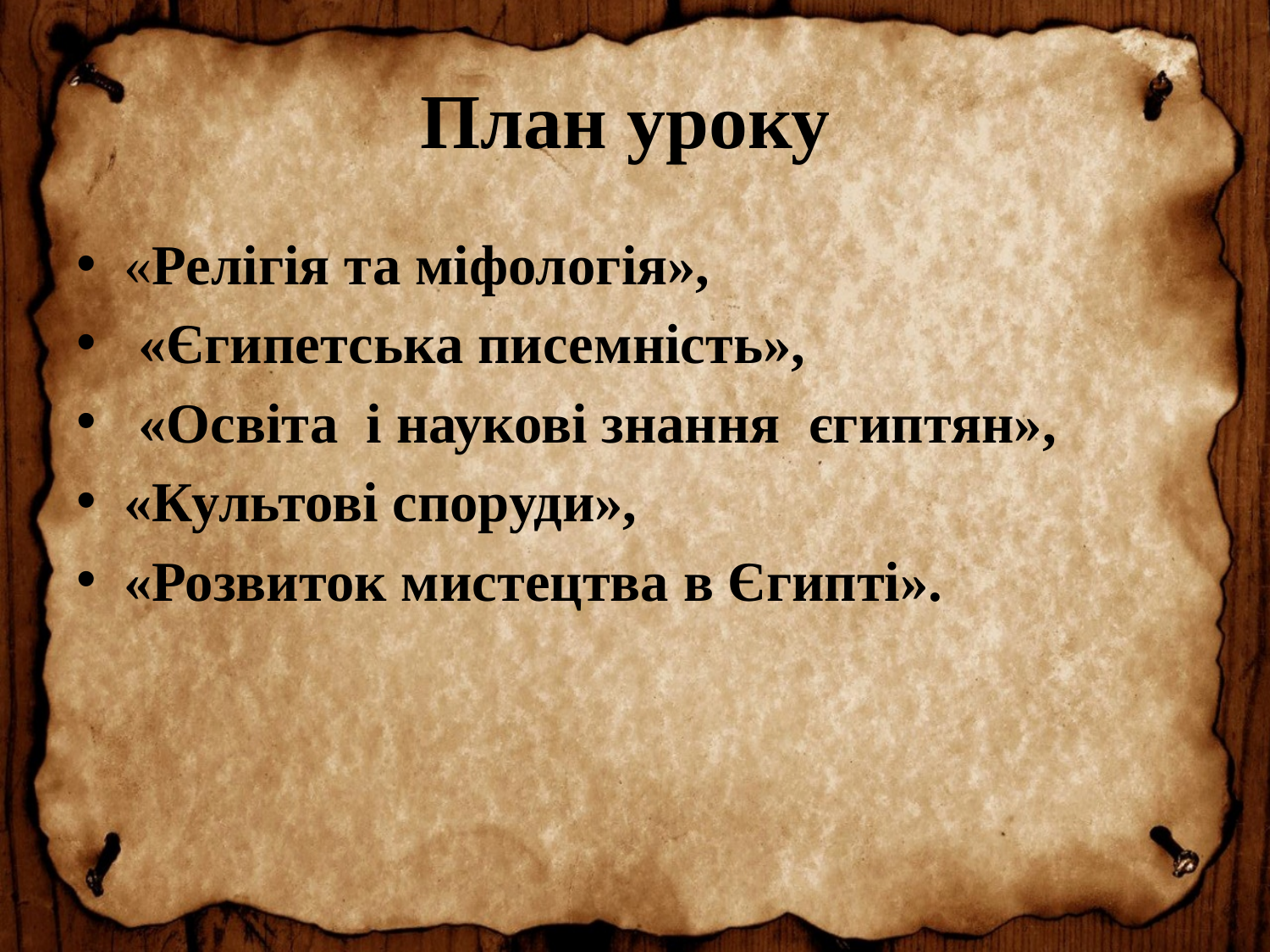

# План уроку
«Релігія та міфологія»,
 «Єгипетська писемність»,
 «Освіта  і наукові знання  єгиптян»,
«Культові споруди»,
«Розвиток мистецтва в Єгипті».